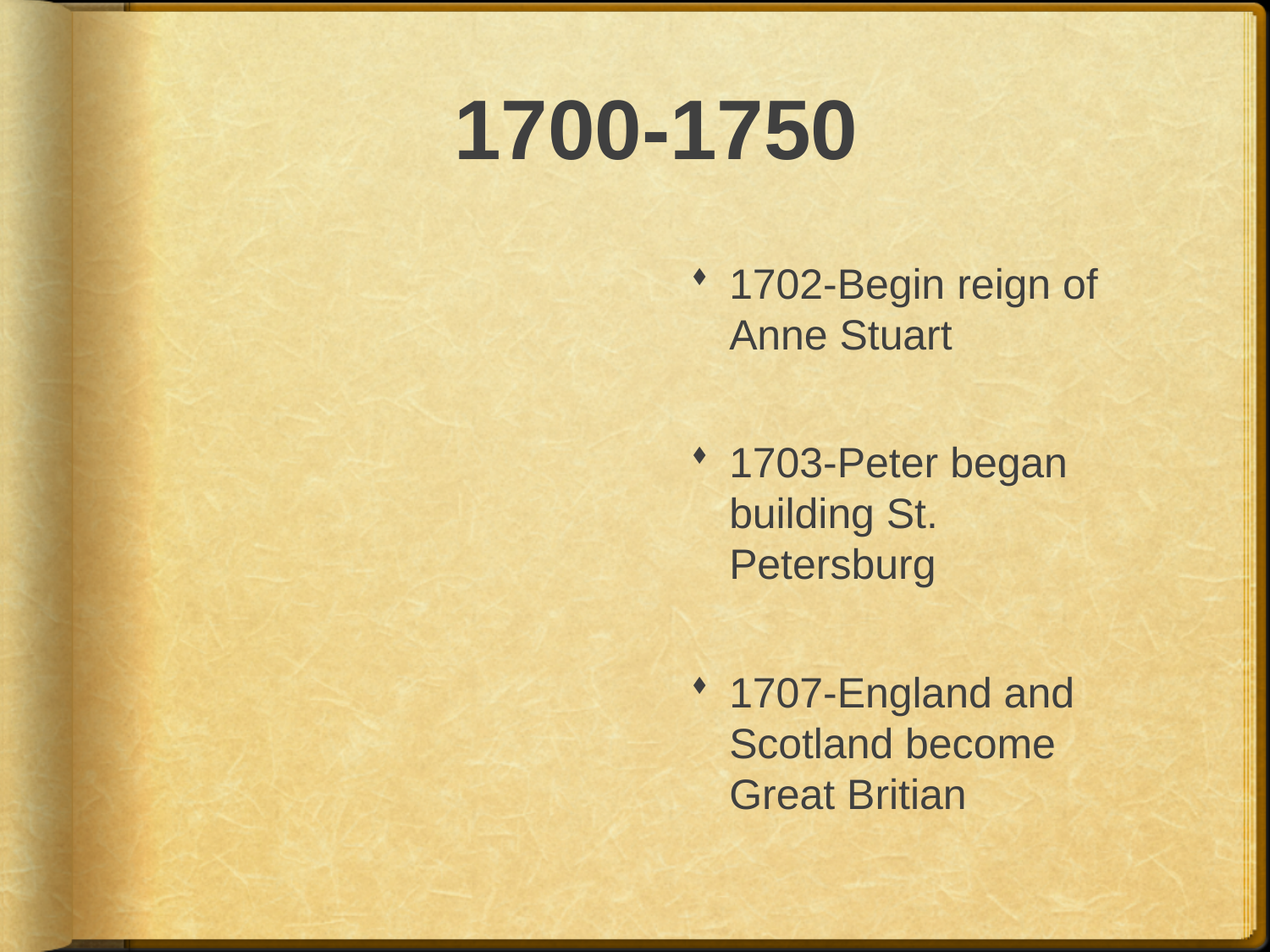

# 1700-1750
1702-Begin reign of Anne Stuart
1703-Peter began building St. Petersburg
1707-England and Scotland become Great Britian